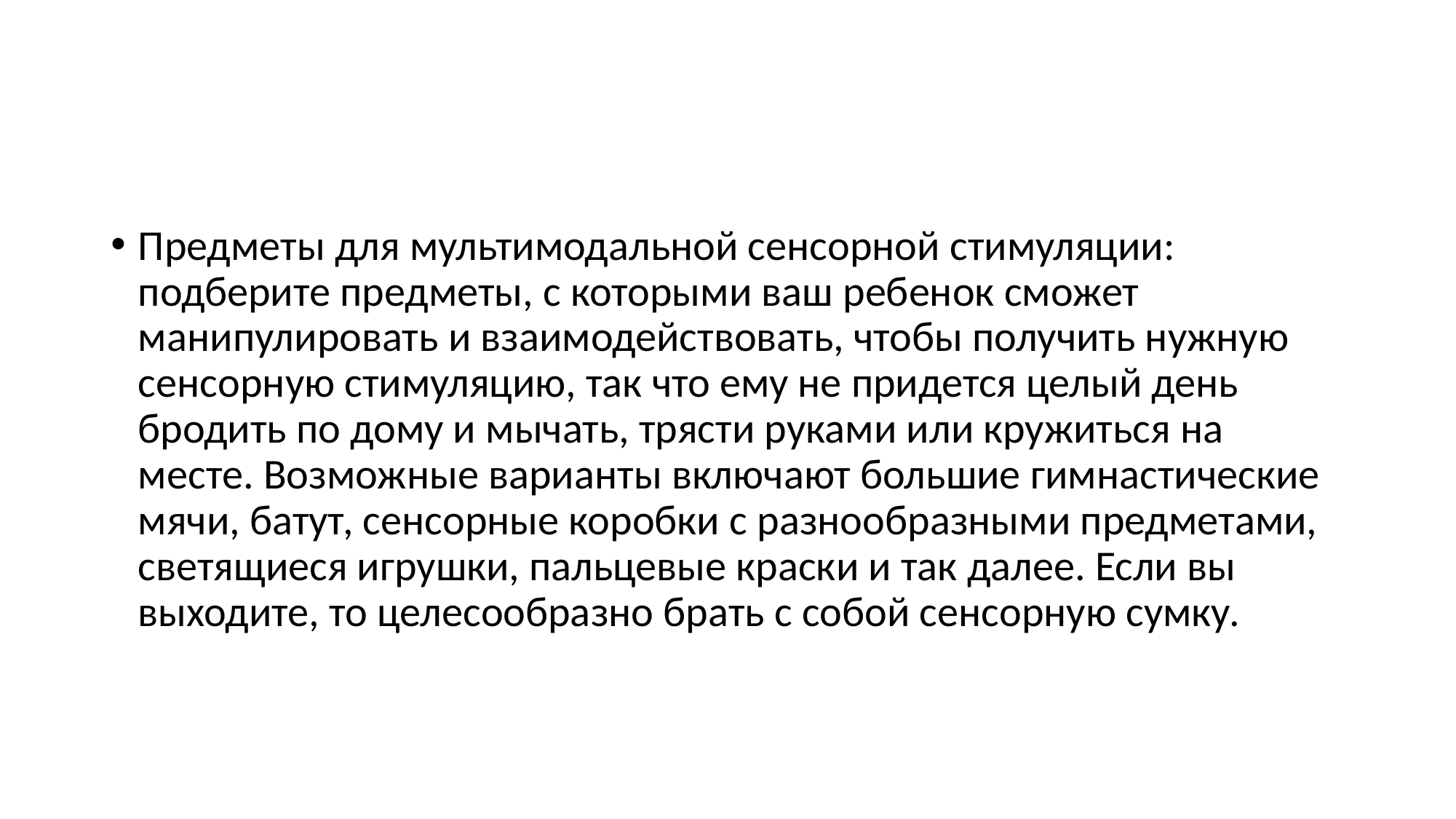

#
Предметы для мультимодальной сенсорной стимуляции: подберите предметы, с которыми ваш ребенок сможет манипулировать и взаимодействовать, чтобы получить нужную сенсорную стимуляцию, так что ему не придется целый день бродить по дому и мычать, трясти руками или кружиться на месте. Возможные варианты включают большие гимнастические мячи, батут, сенсорные коробки с разнообразными предметами, светящиеся игрушки, пальцевые краски и так далее. Если вы выходите, то целесообразно брать с собой сенсорную сумку.